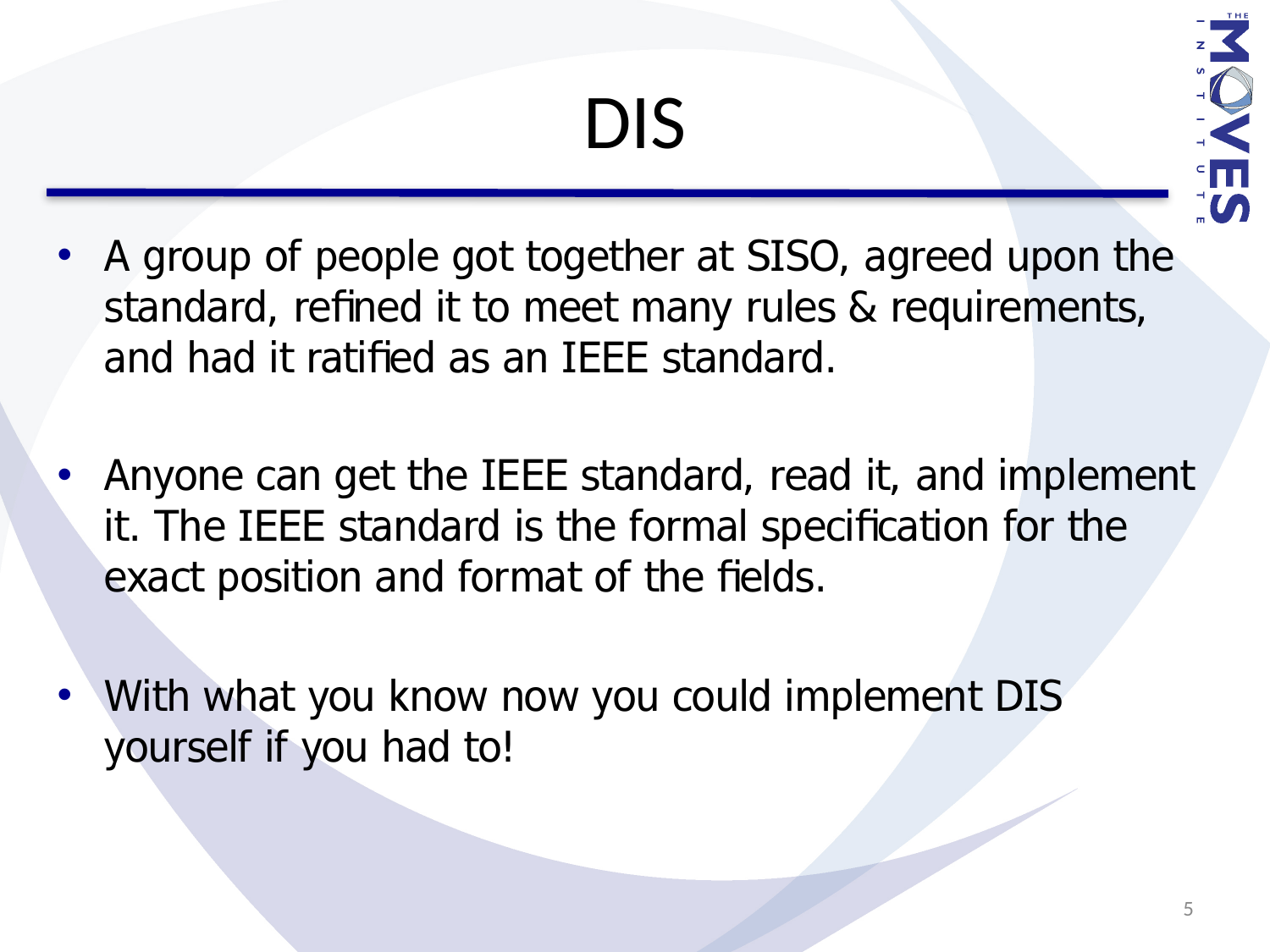

# DIS
A group of people got together at SISO, agreed upon the standard, refined it to meet many rules & requirements, and had it ratified as an IEEE standard.

Anyone can get the IEEE standard, read it, and implement it. The IEEE standard is the formal specification for the exact position and format of the fields.

With what you know now you could implement DIS yourself if you had to!

5